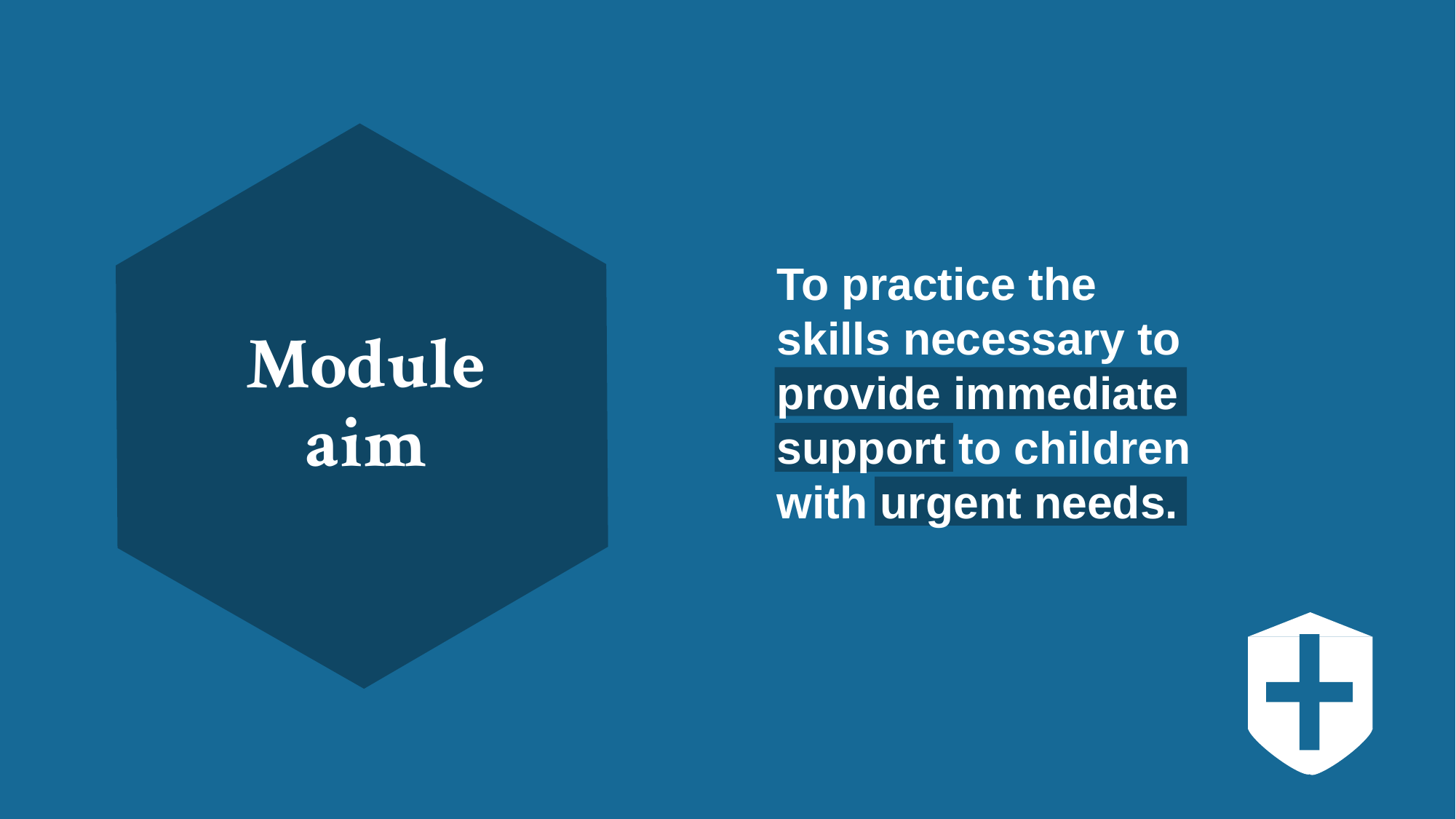

To practice the skills necessary to provide immediate support to children with urgent needs.

# Module aim